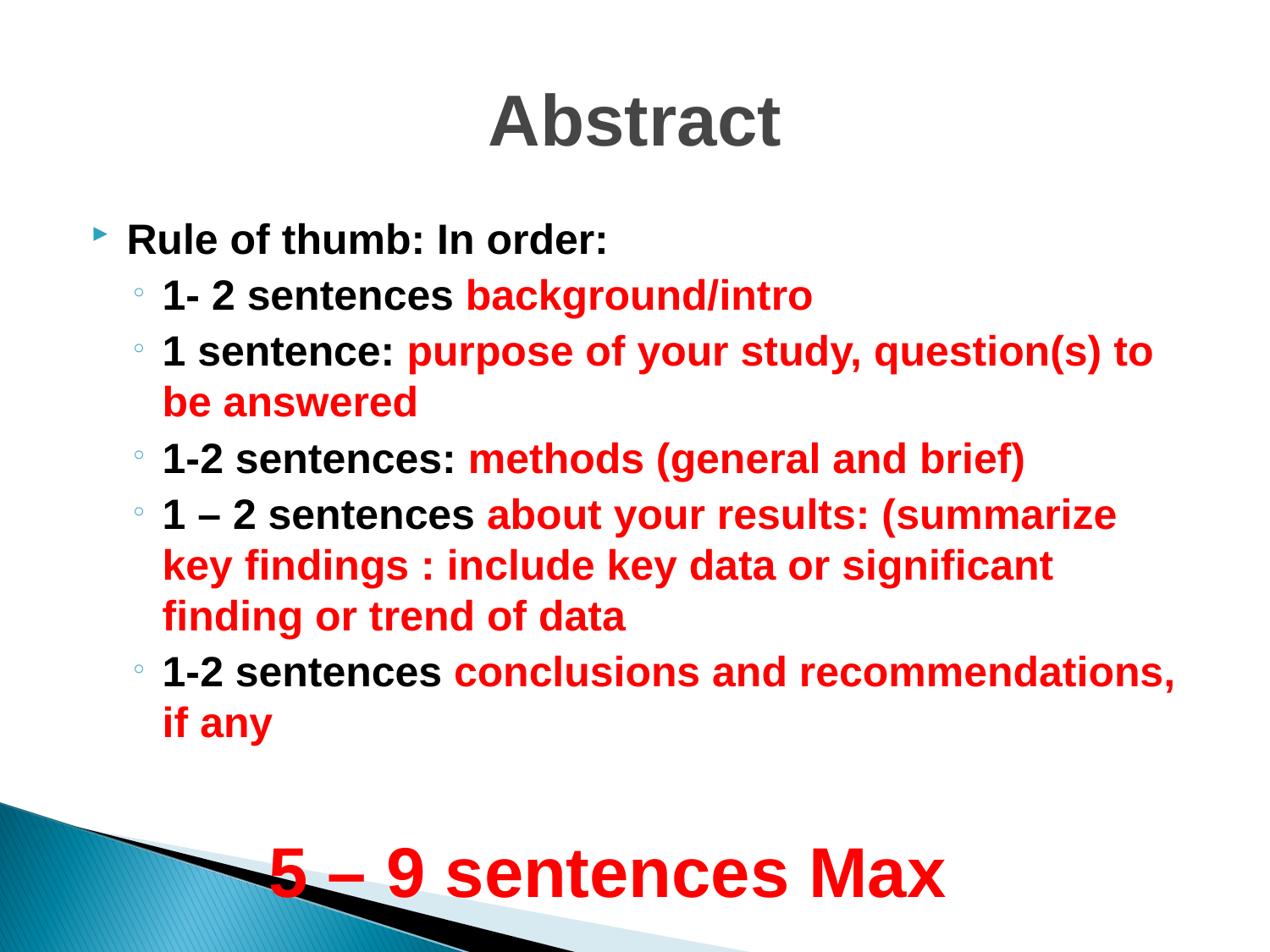

# Abstract
Rule of thumb: In order:
1- 2 sentences background/intro
1 sentence: purpose of your study, question(s) to be answered
1-2 sentences: methods (general and brief)
1 – 2 sentences about your results: (summarize key findings : include key data or significant finding or trend of data
1-2 sentences conclusions and recommendations, if any

         5 – 9 sentences Max